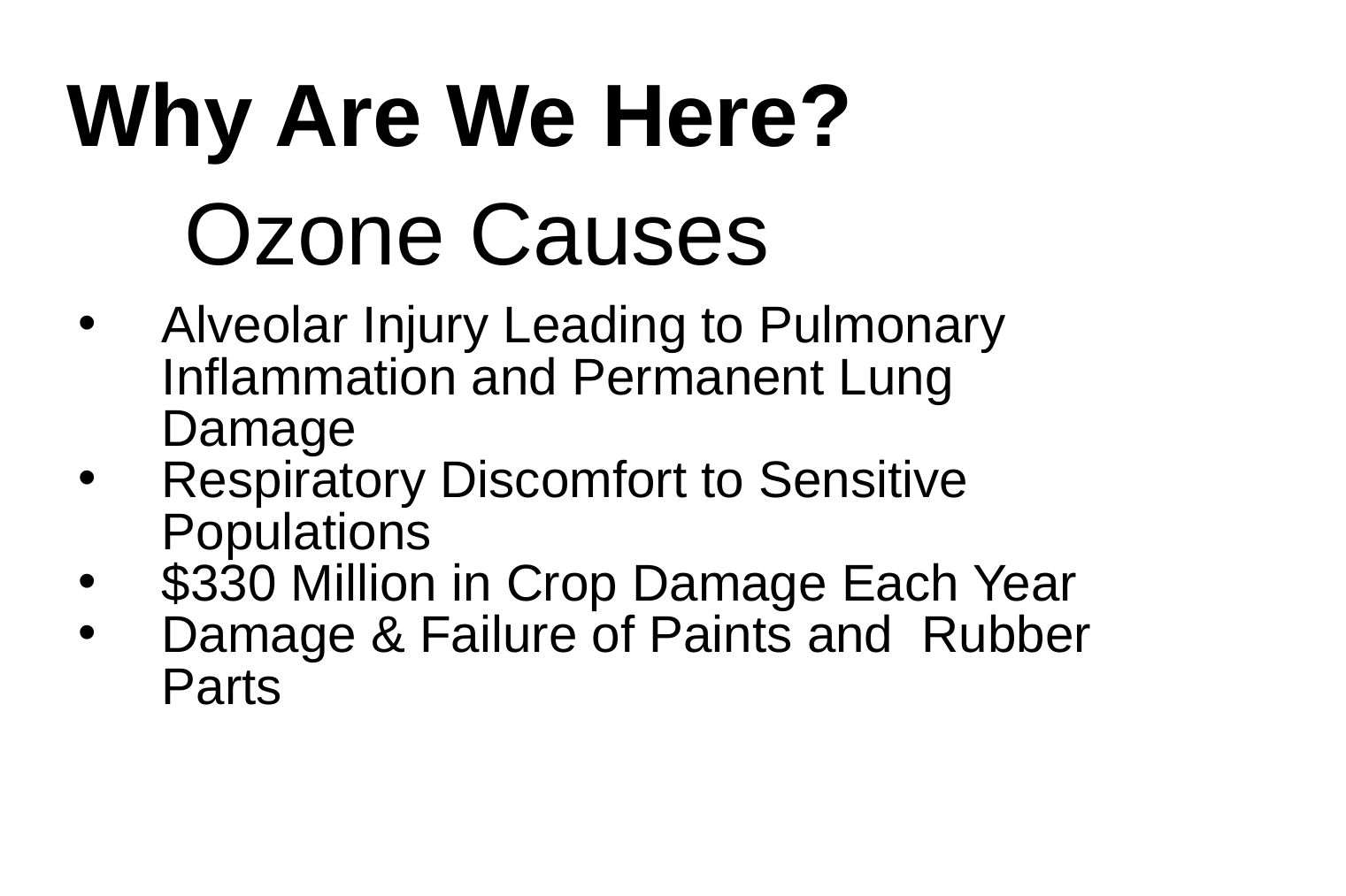

# Why Are We Here?
Ozone Causes:

Alveolar Injury Leading to Pulmonary Inflammation and Permanent Lung Damage
Respiratory Discomfort to Sensitive Populations
$330 Million in Crop Damage Each Year
Damage & Failure of Paints and  Rubber Parts